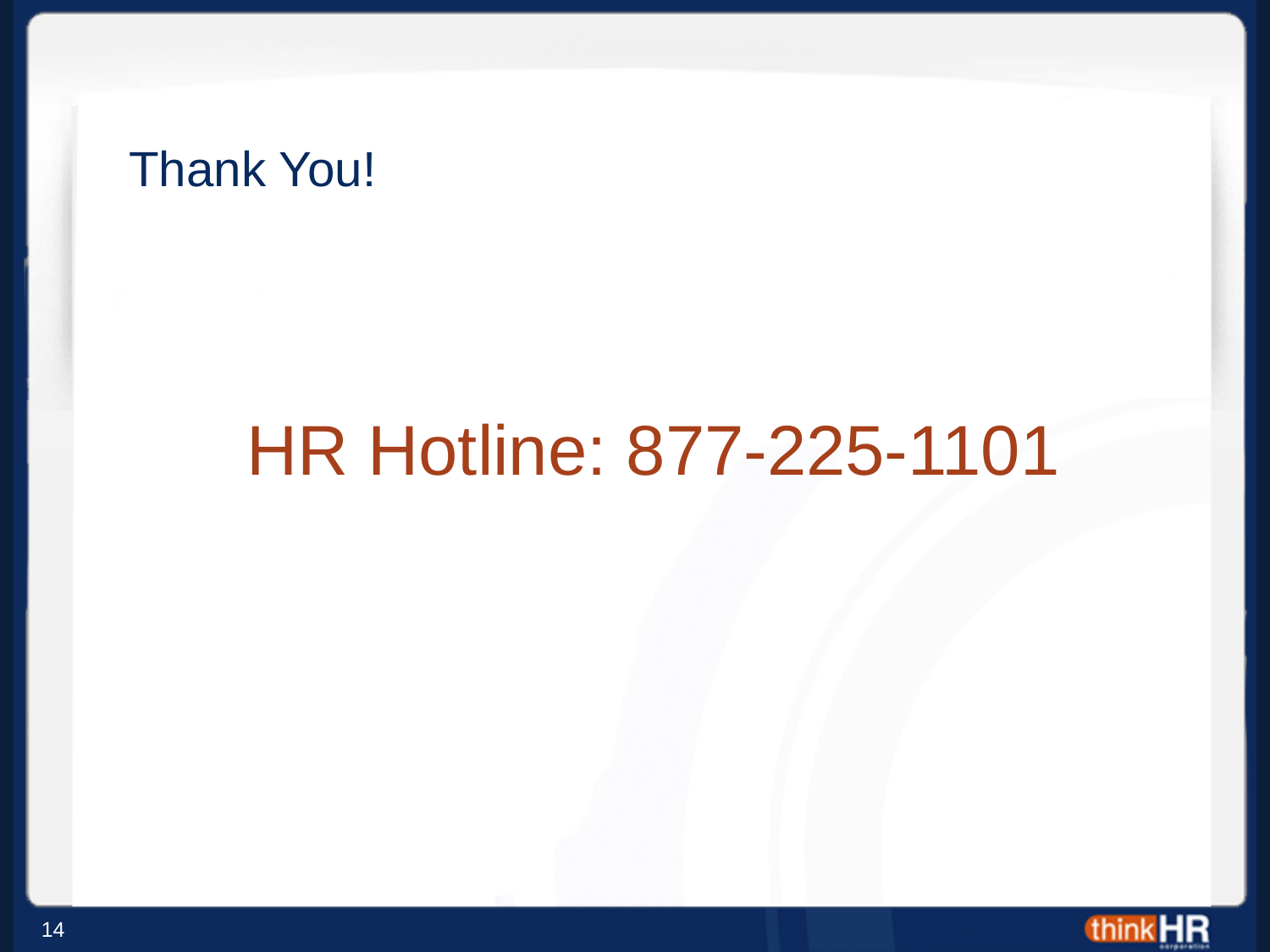

# Thank You!
HR Hotline: 877-225-1101
14